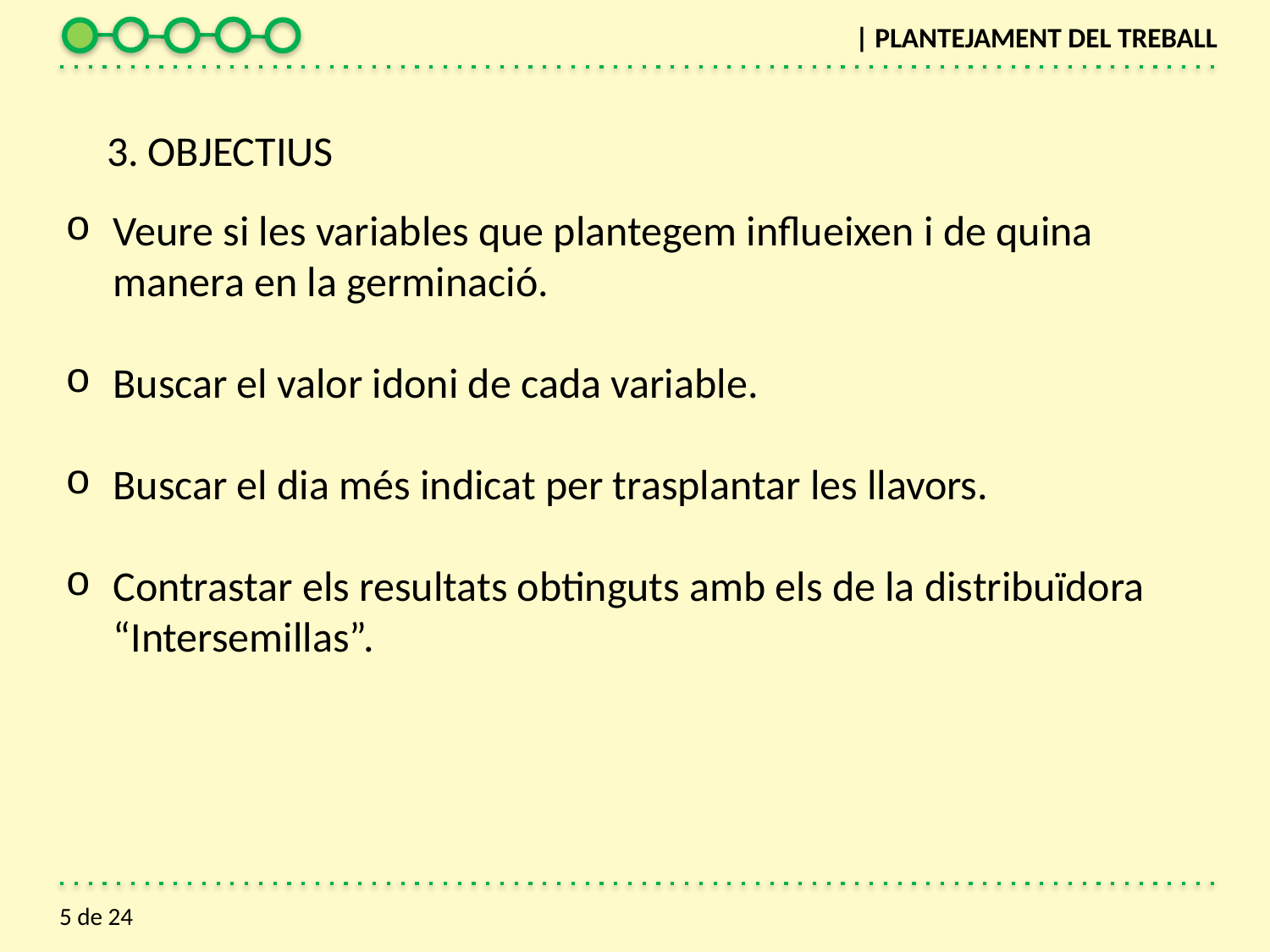

| PLANTEJAMENT DEL TREBALL

3. OBJECTIUS
Veure si les variables que plantegem influeixen i de quina manera en la germinació.

Buscar el valor idoni de cada variable.

Buscar el dia més indicat per trasplantar les llavors.

Contrastar els resultats obtinguts amb els de la distribuïdora “Intersemillas”.
5 de 24